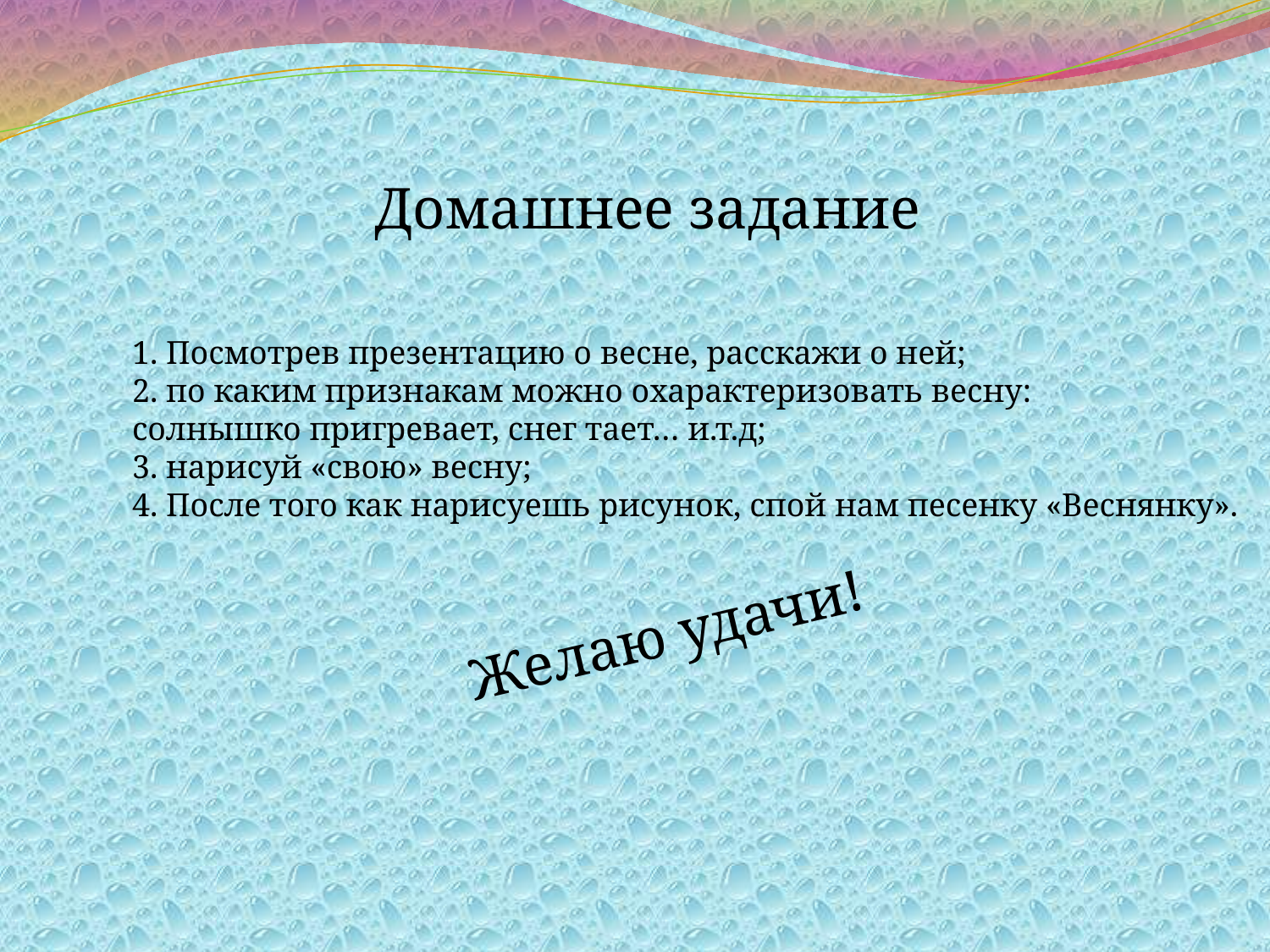

Домашнее задание
1. Посмотрев презентацию о весне, расскажи о ней;
2. по каким признакам можно охарактеризовать весну:
солнышко пригревает, снег тает… и.т.д;
3. нарисуй «свою» весну;
4. После того как нарисуешь рисунок, спой нам песенку «Веснянку».
Желаю удачи!